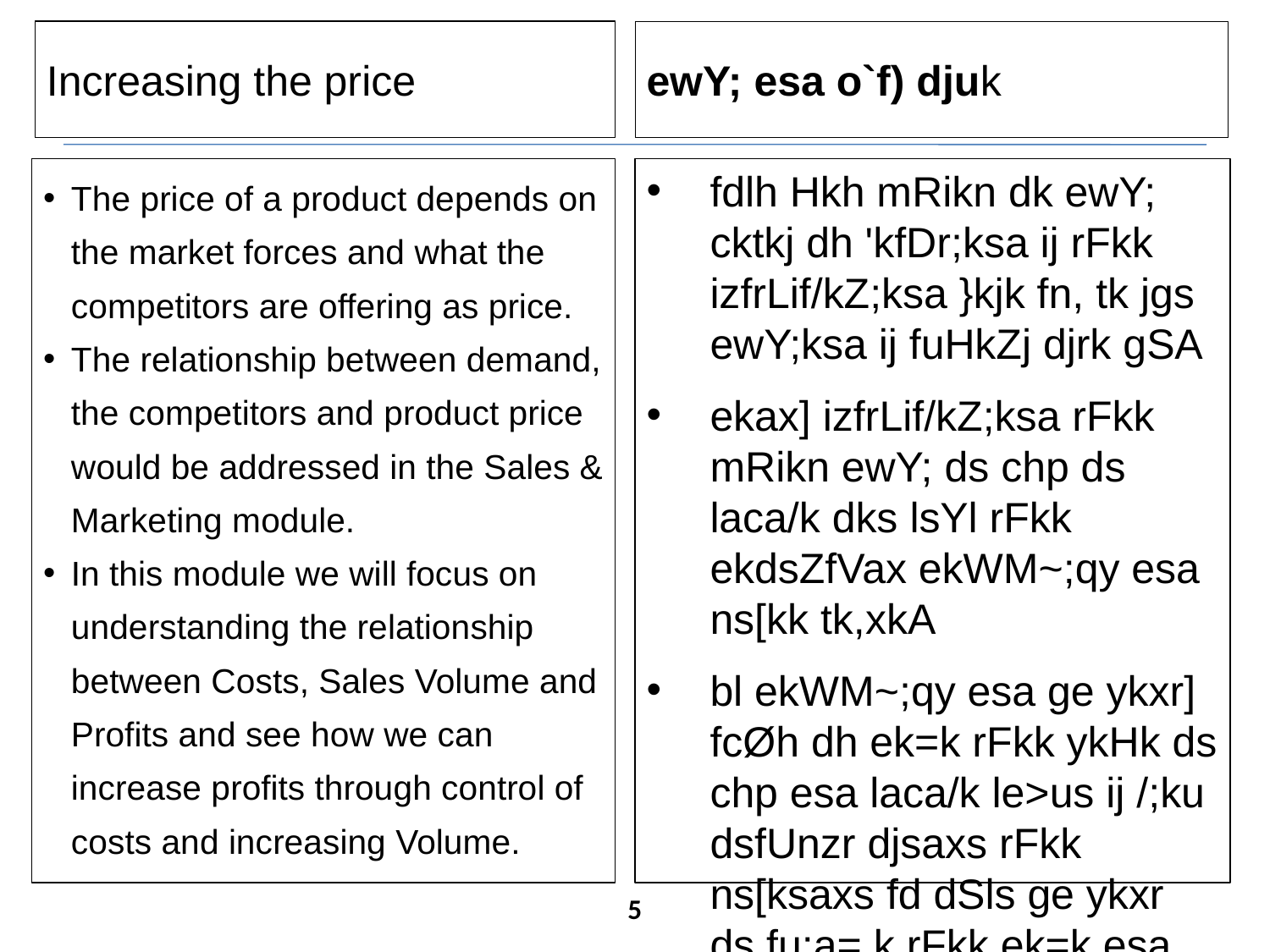

Increasing the price
ewY; esa o`f) djuk
The price of a product depends on the market forces and what the competitors are offering as price.
The relationship between demand, the competitors and product price would be addressed in the Sales & Marketing module.
In this module we will focus on understanding the relationship between Costs, Sales Volume and Profits and see how we can increase profits through control of costs and increasing Volume.
fdlh Hkh mRikn dk ewY; cktkj dh 'kfDr;ksa ij rFkk izfrLif/kZ;ksa }kjk fn, tk jgs ewY;ksa ij fuHkZj djrk gSA
ekax] izfrLif/kZ;ksa rFkk mRikn ewY; ds chp ds laca/k dks lsYl rFkk ekdsZfVax ekWM~;qy esa ns[kk tk,xkA
bl ekWM~;qy esa ge ykxr] fcØh dh ek=k rFkk ykHk ds chp esa laca/k le>us ij /;ku dsfUnzr djsaxs rFkk ns[ksaxs fd dSls ge ykxr ds fu;a=.k rFkk ek=k esa o`f) ds ek/;e ls ykHk esa o`f) dj ldrs gSaA

5